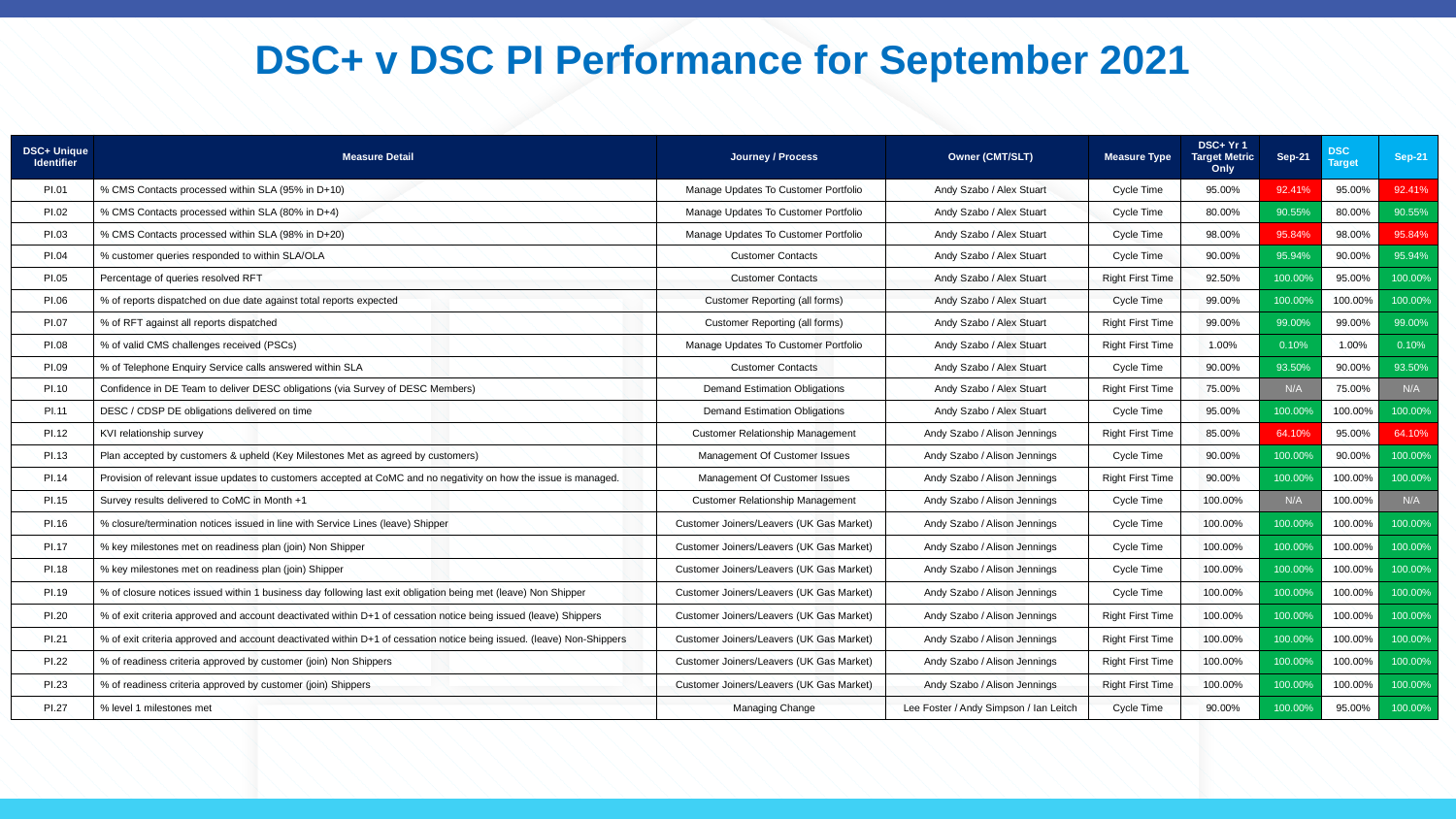

DSC+ v DSC PI Performance for September 2021
| DSC+ Unique Identifier | Measure Detail | Journey / Process | Owner (CMT/SLT) | Measure Type | DSC+ Yr 1 Target Metric Only | Sep-21 | DSC Target | Sep-21 |
| --- | --- | --- | --- | --- | --- | --- | --- | --- |
| PI.01 | % CMS Contacts processed within SLA (95% in D+10) | Manage Updates To Customer Portfolio | Andy Szabo / Alex Stuart | Cycle Time | 95.00% | 92.41% | 95.00% | 92.41% |
| PI.02 | % CMS Contacts processed within SLA (80% in D+4) | Manage Updates To Customer Portfolio | Andy Szabo / Alex Stuart | Cycle Time | 80.00% | 90.55% | 80.00% | 90.55% |
| PI.03 | % CMS Contacts processed within SLA (98% in D+20) | Manage Updates To Customer Portfolio | Andy Szabo / Alex Stuart | Cycle Time | 98.00% | 95.84% | 98.00% | 95.84% |
| PI.04 | % customer queries responded to within SLA/OLA | Customer Contacts | Andy Szabo / Alex Stuart | Cycle Time | 90.00% | 95.94% | 90.00% | 95.94% |
| PI.05 | Percentage of queries resolved RFT | Customer Contacts | Andy Szabo / Alex Stuart | Right First Time | 92.50% | 100.00% | 95.00% | 100.00% |
| PI.06 | % of reports dispatched on due date against total reports expected | Customer Reporting (all forms) | Andy Szabo / Alex Stuart | Cycle Time | 99.00% | 100.00% | 100.00% | 100.00% |
| PI.07 | % of RFT against all reports dispatched | Customer Reporting (all forms) | Andy Szabo / Alex Stuart | Right First Time | 99.00% | 99.00% | 99.00% | 99.00% |
| PI.08 | % of valid CMS challenges received (PSCs) | Manage Updates To Customer Portfolio | Andy Szabo / Alex Stuart | Right First Time | 1.00% | 0.10% | 1.00% | 0.10% |
| PI.09 | % of Telephone Enquiry Service calls answered within SLA | Customer Contacts | Andy Szabo / Alex Stuart | Cycle Time | 90.00% | 93.50% | 90.00% | 93.50% |
| PI.10 | Confidence in DE Team to deliver DESC obligations (via Survey of DESC Members) | Demand Estimation Obligations | Andy Szabo / Alex Stuart | Right First Time | 75.00% | N/A | 75.00% | N/A |
| PI.11 | DESC / CDSP DE obligations delivered on time | Demand Estimation Obligations | Andy Szabo / Alex Stuart | Cycle Time | 95.00% | 100.00% | 100.00% | 100.00% |
| PI.12 | KVI relationship survey | Customer Relationship Management | Andy Szabo / Alison Jennings | Right First Time | 85.00% | 64.10% | 95.00% | 64.10% |
| PI.13 | Plan accepted by customers & upheld (Key Milestones Met as agreed by customers) | Management Of Customer Issues | Andy Szabo / Alison Jennings | Cycle Time | 90.00% | 100.00% | 90.00% | 100.00% |
| PI.14 | Provision of relevant issue updates to customers accepted at CoMC and no negativity on how the issue is managed. | Management Of Customer Issues | Andy Szabo / Alison Jennings | Right First Time | 90.00% | 100.00% | 100.00% | 100.00% |
| PI.15 | Survey results delivered to CoMC in Month +1 | Customer Relationship Management | Andy Szabo / Alison Jennings | Cycle Time | 100.00% | N/A | 100.00% | N/A |
| PI.16 | % closure/termination notices issued in line with Service Lines (leave) Shipper | Customer Joiners/Leavers (UK Gas Market) | Andy Szabo / Alison Jennings | Cycle Time | 100.00% | 100.00% | 100.00% | 100.00% |
| PI.17 | % key milestones met on readiness plan (join) Non Shipper | Customer Joiners/Leavers (UK Gas Market) | Andy Szabo / Alison Jennings | Cycle Time | 100.00% | 100.00% | 100.00% | 100.00% |
| PI.18 | % key milestones met on readiness plan (join) Shipper | Customer Joiners/Leavers (UK Gas Market) | Andy Szabo / Alison Jennings | Cycle Time | 100.00% | 100.00% | 100.00% | 100.00% |
| PI.19 | % of closure notices issued within 1 business day following last exit obligation being met (leave) Non Shipper | Customer Joiners/Leavers (UK Gas Market) | Andy Szabo / Alison Jennings | Cycle Time | 100.00% | 100.00% | 100.00% | 100.00% |
| PI.20 | % of exit criteria approved and account deactivated within D+1 of cessation notice being issued (leave) Shippers | Customer Joiners/Leavers (UK Gas Market) | Andy Szabo / Alison Jennings | Right First Time | 100.00% | 100.00% | 100.00% | 100.00% |
| PI.21 | % of exit criteria approved and account deactivated within D+1 of cessation notice being issued. (leave) Non-Shippers | Customer Joiners/Leavers (UK Gas Market) | Andy Szabo / Alison Jennings | Right First Time | 100.00% | 100.00% | 100.00% | 100.00% |
| PI.22 | % of readiness criteria approved by customer (join) Non Shippers | Customer Joiners/Leavers (UK Gas Market) | Andy Szabo / Alison Jennings | Right First Time | 100.00% | 100.00% | 100.00% | 100.00% |
| PI.23 | % of readiness criteria approved by customer (join) Shippers | Customer Joiners/Leavers (UK Gas Market) | Andy Szabo / Alison Jennings | Right First Time | 100.00% | 100.00% | 100.00% | 100.00% |
| PI.27 | % level 1 milestones met | Managing Change | Lee Foster / Andy Simpson / Ian Leitch | Cycle Time | 90.00% | 100.00% | 95.00% | 100.00% |